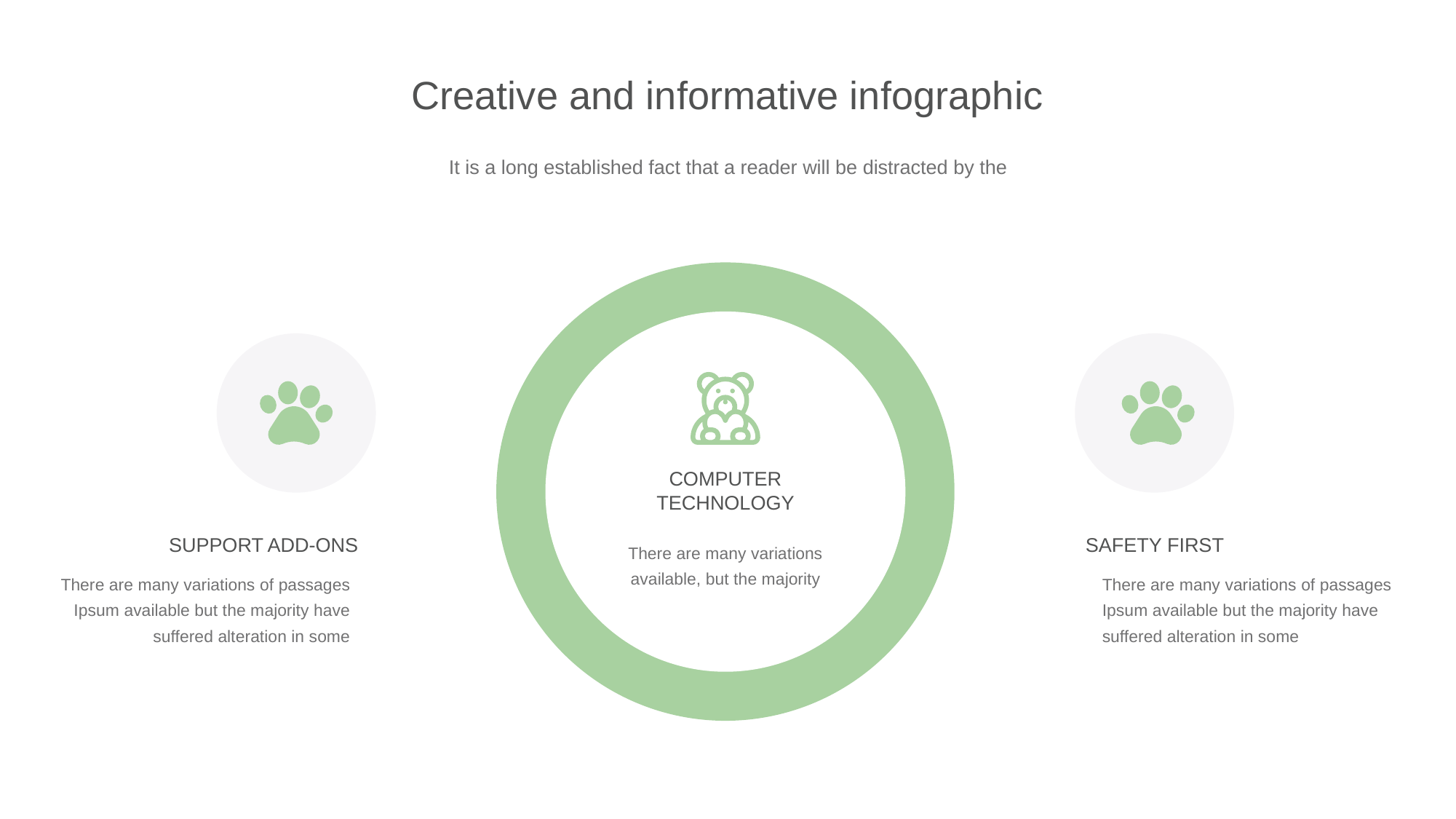

# Creative and informative infographic
It is a long established fact that a reader will be distracted by the

COMPUTER
TECHNOLOGY
Safety first
Support add-ons
There are many variations
available, but the majority
There are many variations of passages
Ipsum available but the majority have
suffered alteration in some
There are many variations of passages
Ipsum available but the majority have
suffered alteration in some